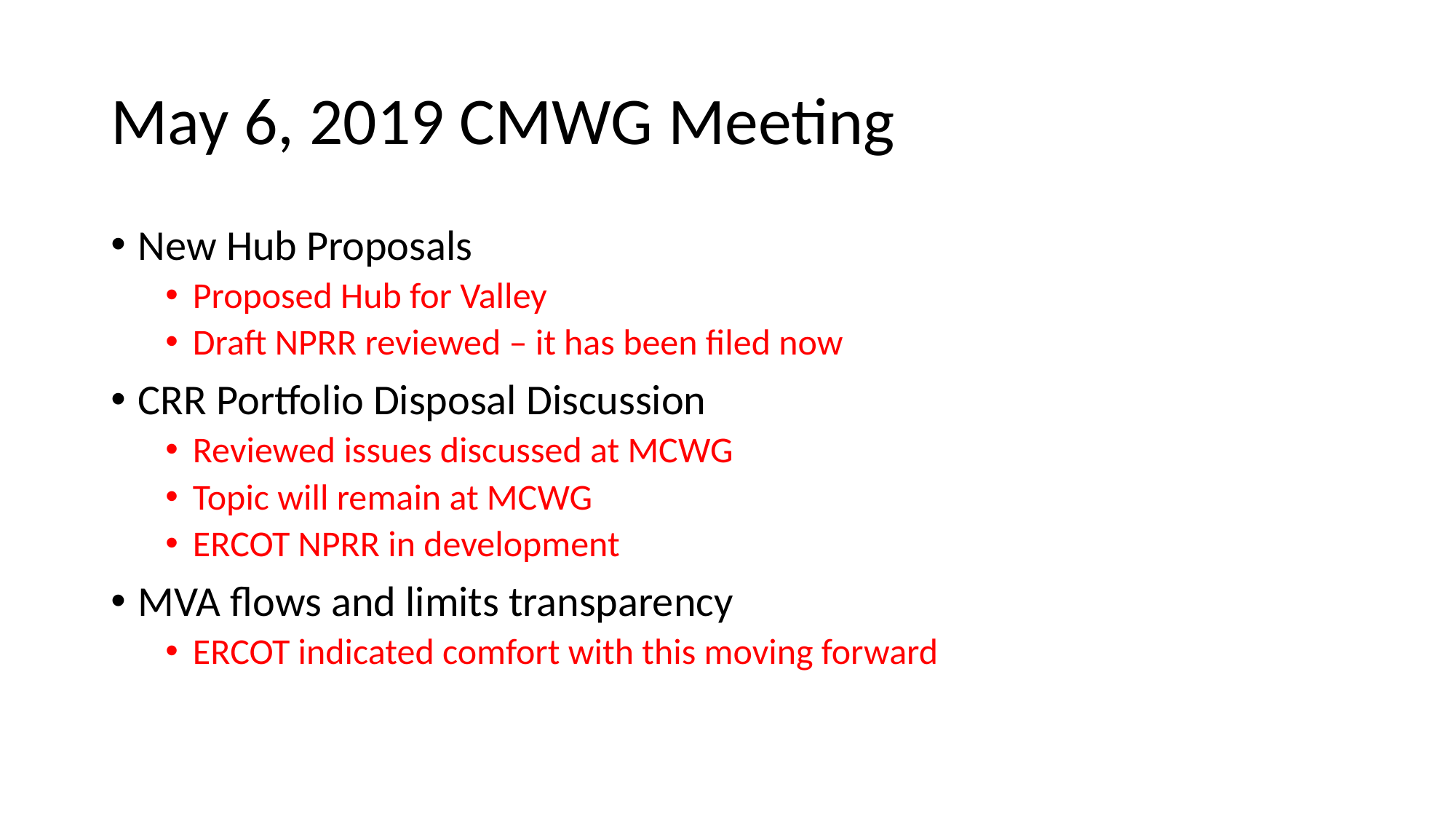

# May 6, 2019 CMWG Meeting
New Hub Proposals
Proposed Hub for Valley
Draft NPRR reviewed – it has been filed now
CRR Portfolio Disposal Discussion
Reviewed issues discussed at MCWG
Topic will remain at MCWG
ERCOT NPRR in development
MVA flows and limits transparency
ERCOT indicated comfort with this moving forward